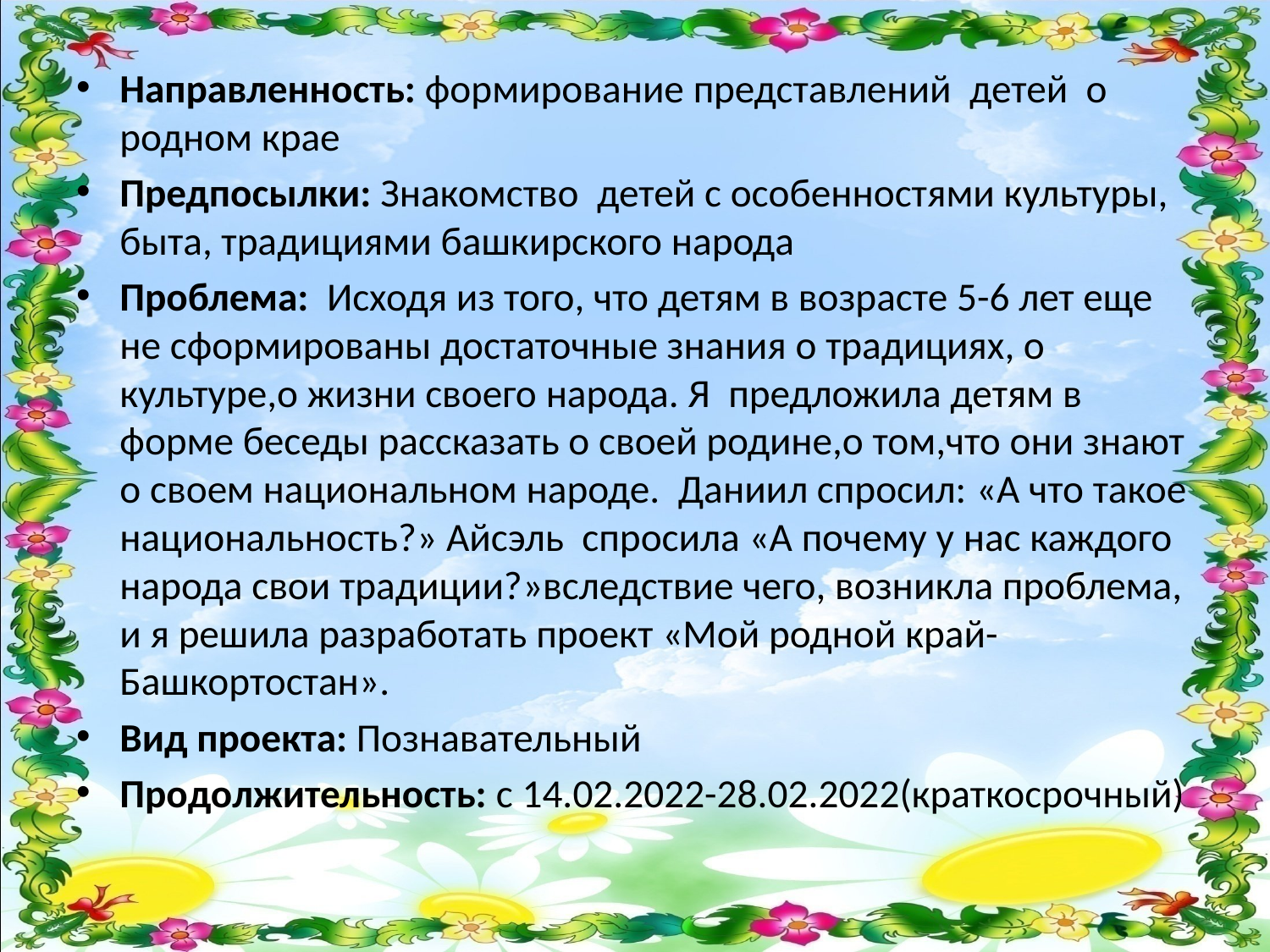

Направленность: формирование представлений  детей  о родном крае
Предпосылки: Знакомство  детей с особенностями культуры, быта, традициями башкирского народа
Проблема:  Исходя из того, что детям в возрасте 5-6 лет еще не сформированы достаточные знания о традициях, о культуре,о жизни своего народа. Я  предложила детям в форме беседы рассказать о своей родине,о том,что они знают о своем национальном народе.  Даниил спросил: «А что такое национальность?» Айсэль  спросила «А почему у нас каждого народа свои традиции?»вследствие чего, возникла проблема, и я решила разработать проект «Мой родной край-Башкортостан».
Вид проекта: Познавательный
Продолжительность: с 14.02.2022-28.02.2022(краткосрочный)